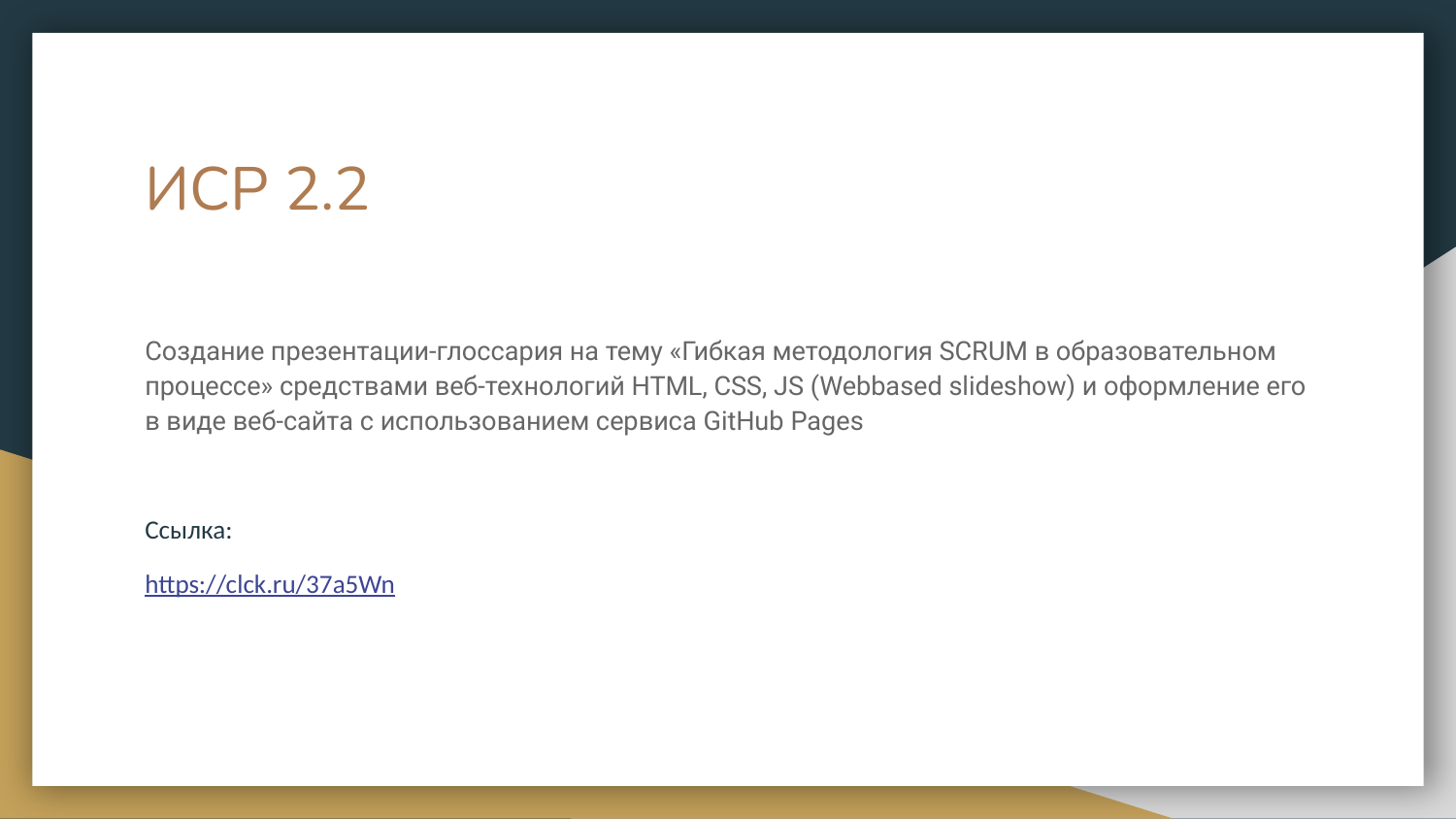

# ИСР 2.2
Создание презентации-глоссария на тему «Гибкая методология SCRUM в образовательном процессе» средствами веб-технологий HTML, CSS, JS (Webbased slideshow) и оформление его в виде веб-сайта с использованием сервиса GitHub Pages

Ссылка:
https://clck.ru/37a5Wn